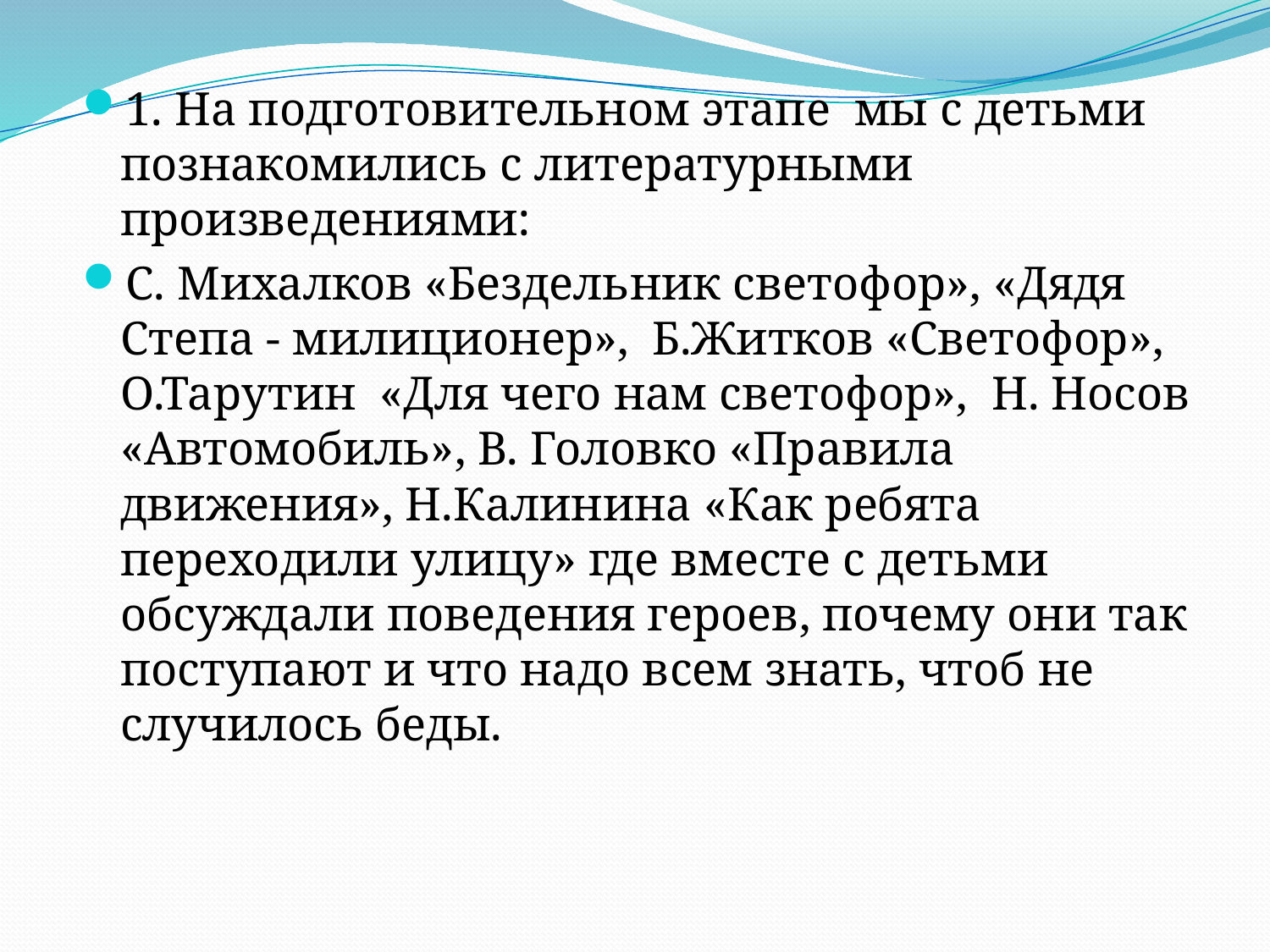

1. На подготовительном этапе  мы с детьми познакомились с литературными произведениями:
С. Михалков «Бездельник светофор», «Дядя Степа - милиционер»,  Б.Житков «Светофор», О.Тарутин  «Для чего нам светофор»,  Н. Носов «Автомобиль», В. Головко «Правила движения», Н.Калинина «Как ребята переходили улицу» где вместе с детьми обсуждали поведения героев, почему они так поступают и что надо всем знать, чтоб не случилось беды.